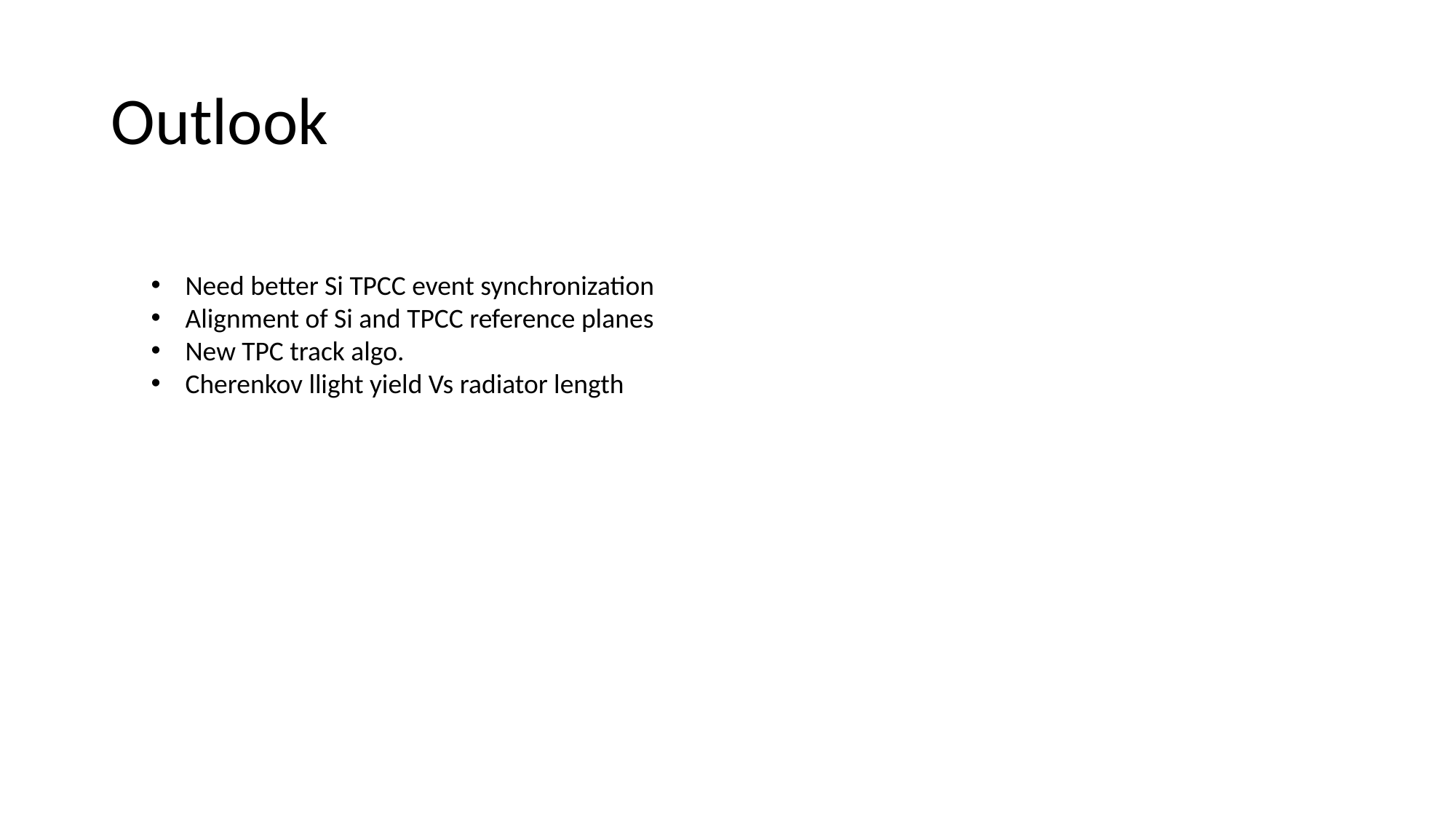

# Outlook
Need better Si TPCC event synchronization
Alignment of Si and TPCC reference planes
New TPC track algo.
Cherenkov llight yield Vs radiator length